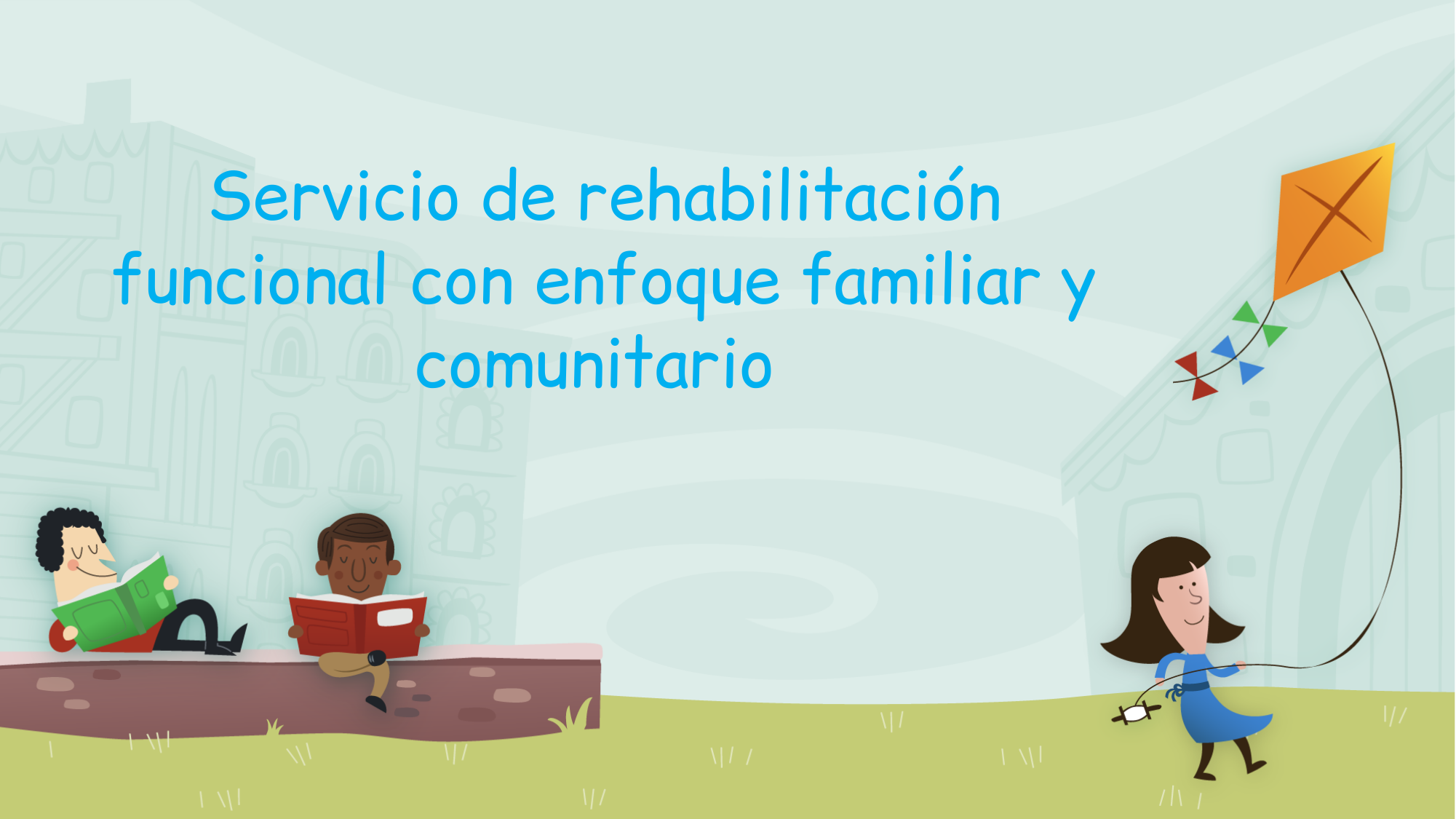

# Servicio de rehabilitación funcional con enfoque familiar y comunitario